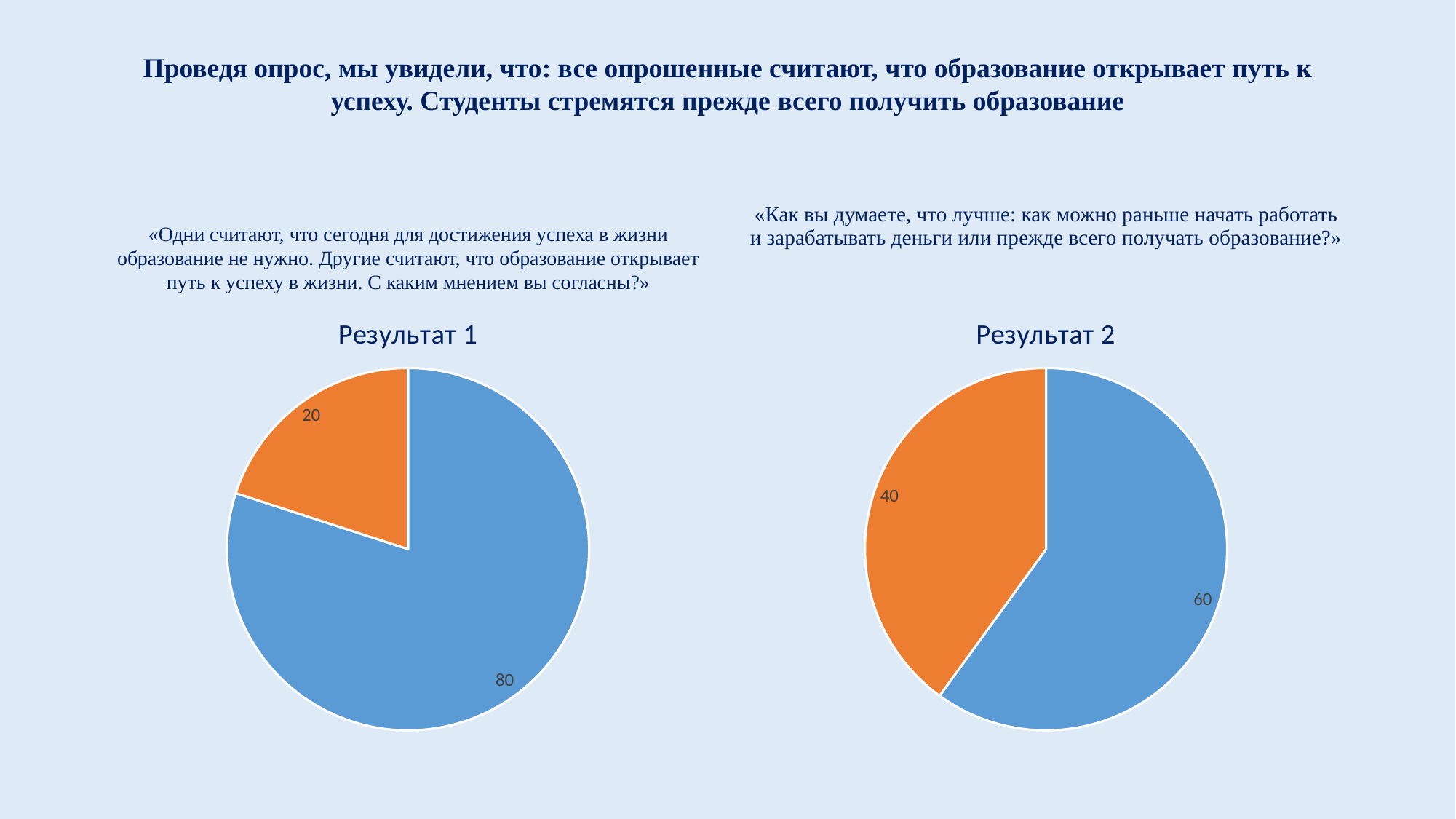

# Проведя опрос, мы увидели, что: все опрошенные считают, что образование открывает путь к успеху. Студенты стремятся прежде всего получить образование

«Одни считают, что сегодня для достижения успеха в жизни образование не нужно. Другие считают, что образование открывает путь к успеху в жизни. С каким мнением вы согласны?»
«Как вы думаете, что лучше: как можно раньше начать работать и зарабатывать деньги или прежде всего получать образование?»

### Chart: Результат 1

| Category | Вопрос 1 |
|---|---|
| Кв. 1 | 80.0 |
| Кв. 2 | 20.0 |

### Chart:

| Category | Результат 2 |
|---|---|
| Кв. 1 | 60.0 |
| Кв. 2 | 40.0 |